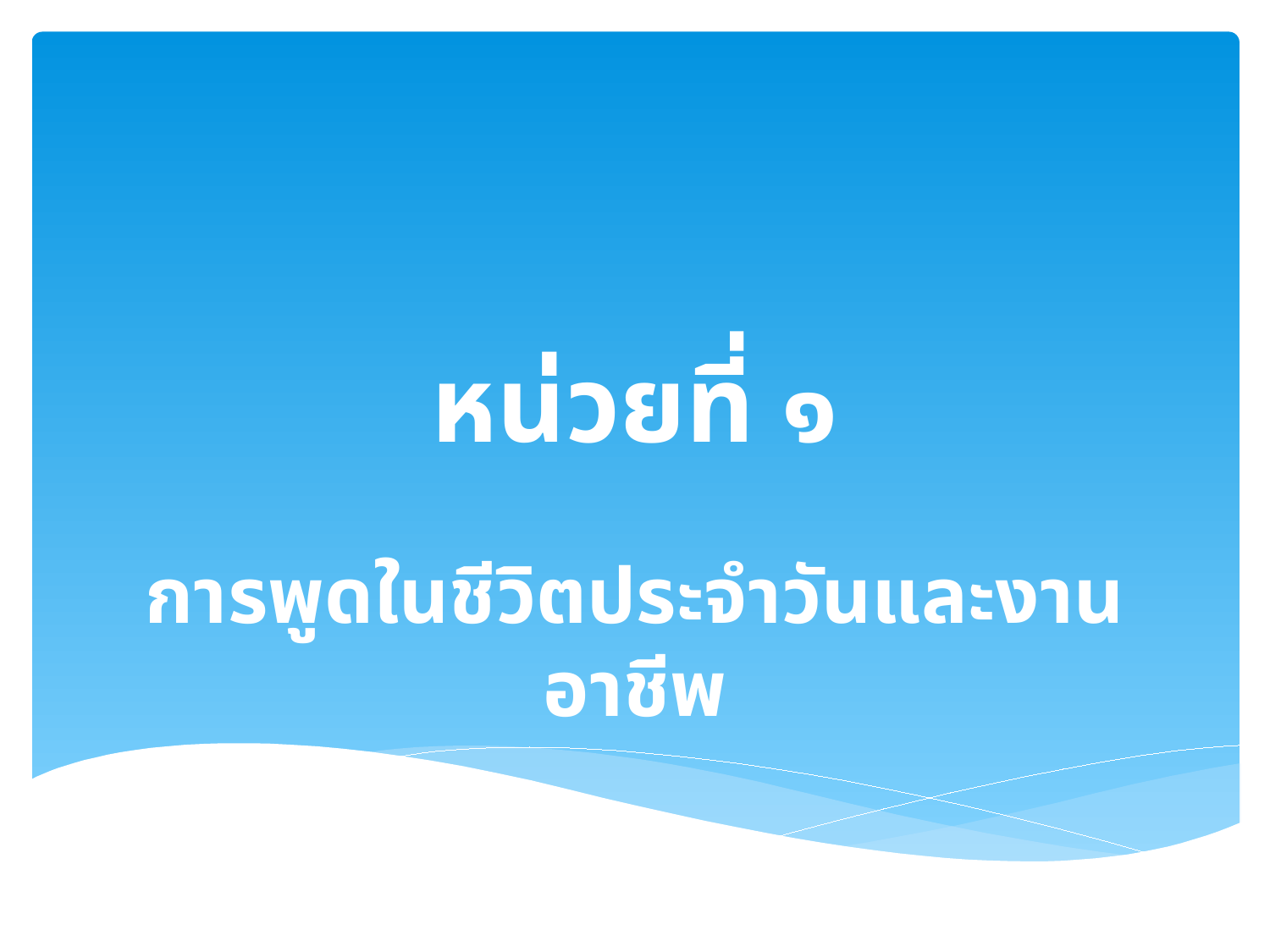

# หน่วยที่ ๑
การพูดในชีวิตประจำวันและงานอาชีพ